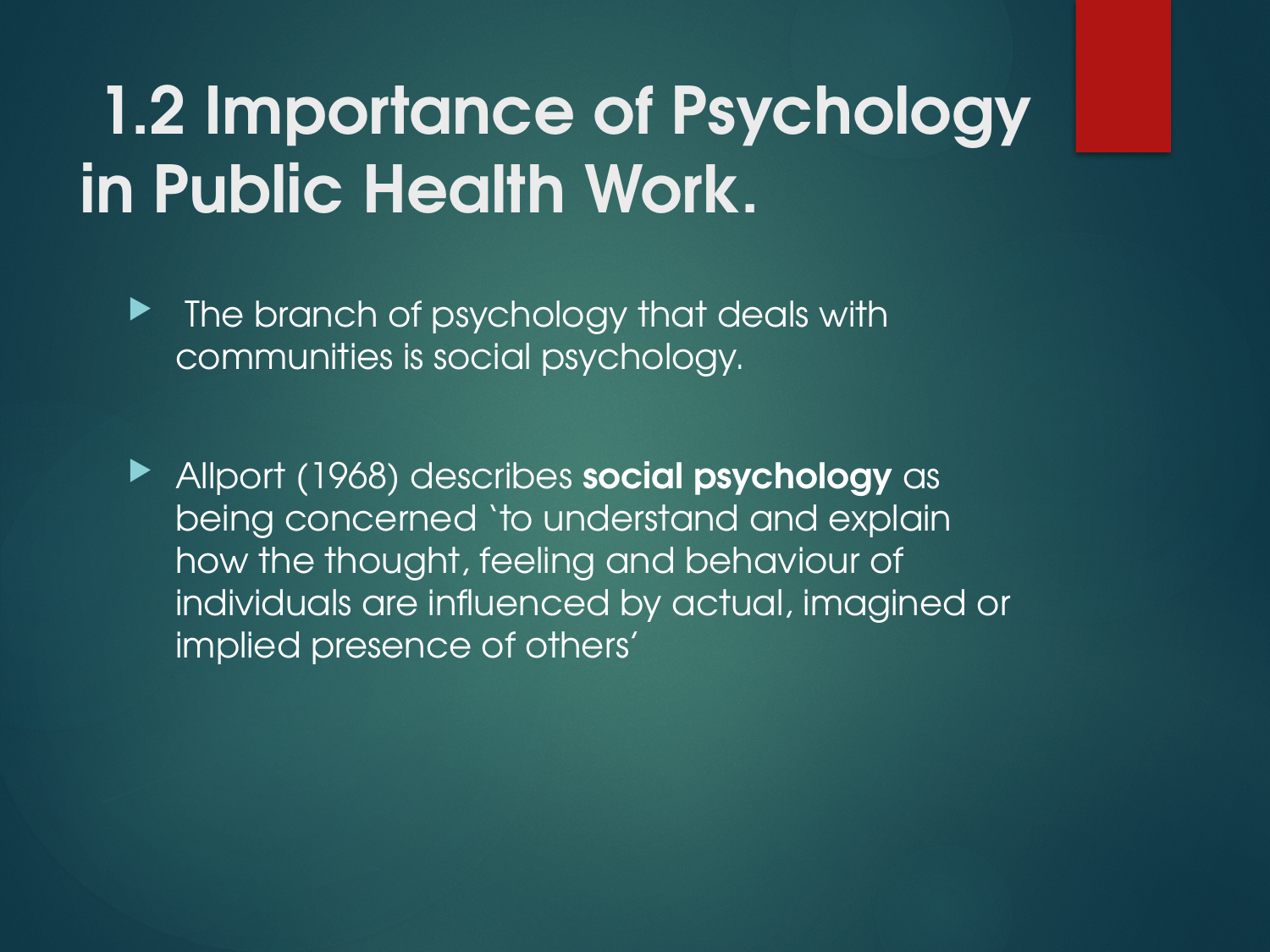

# 1.2 Importance of Psychology in Public Health Work.
 The branch of psychology that deals with communities is social psychology.

Allport (1968) describes social psychology as being concerned ‘to understand and explain how the thought, feeling and behaviour of individuals are influenced by actual, imagined or implied presence of others’